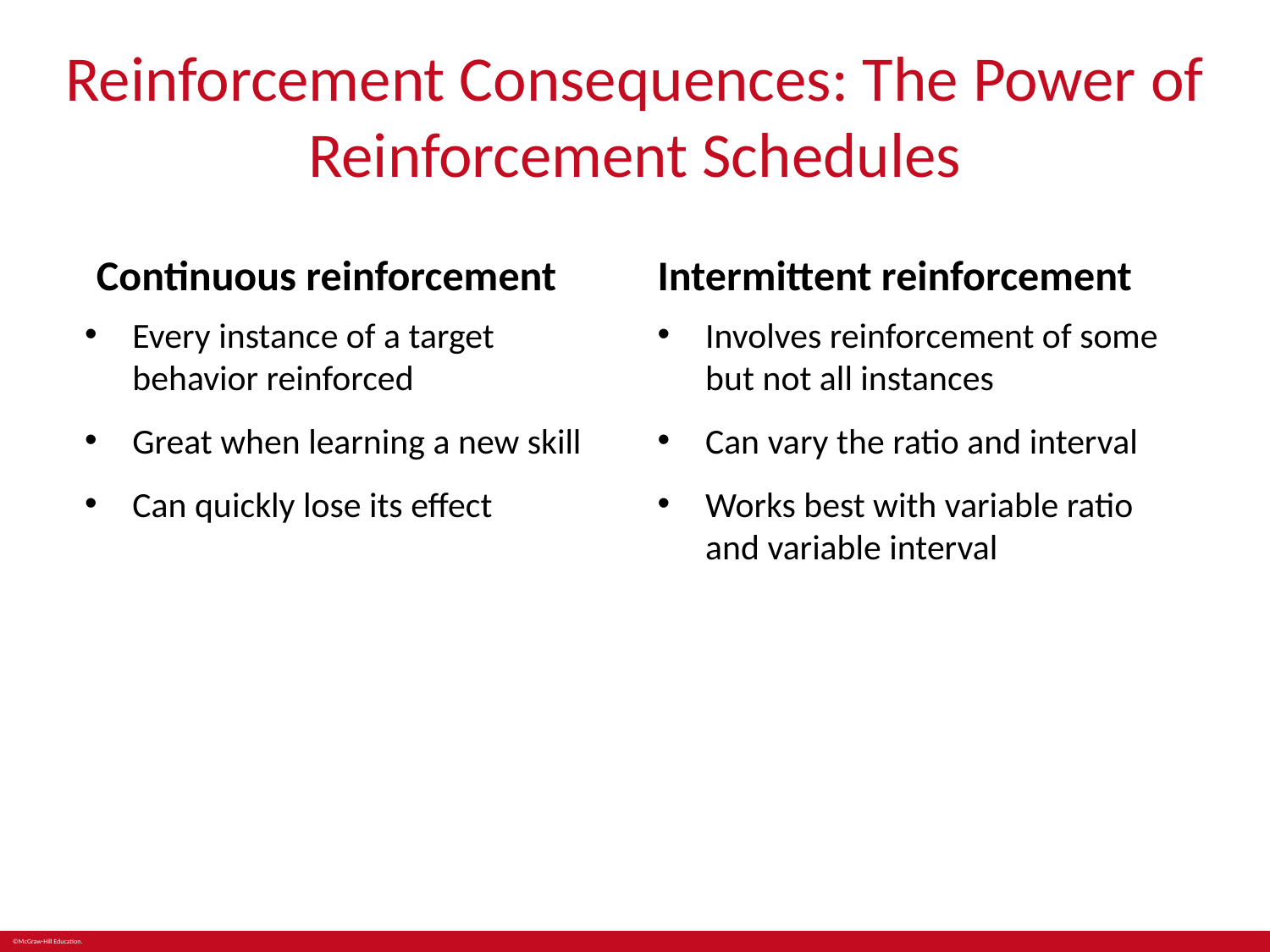

# Reinforcement Consequences: The Power of Reinforcement Schedules
Continuous reinforcement
Intermittent reinforcement
Every instance of a target behavior reinforced
Great when learning a new skill
Can quickly lose its effect

Involves reinforcement of some but not all instances
Can vary the ratio and interval
Works best with variable ratio and variable interval